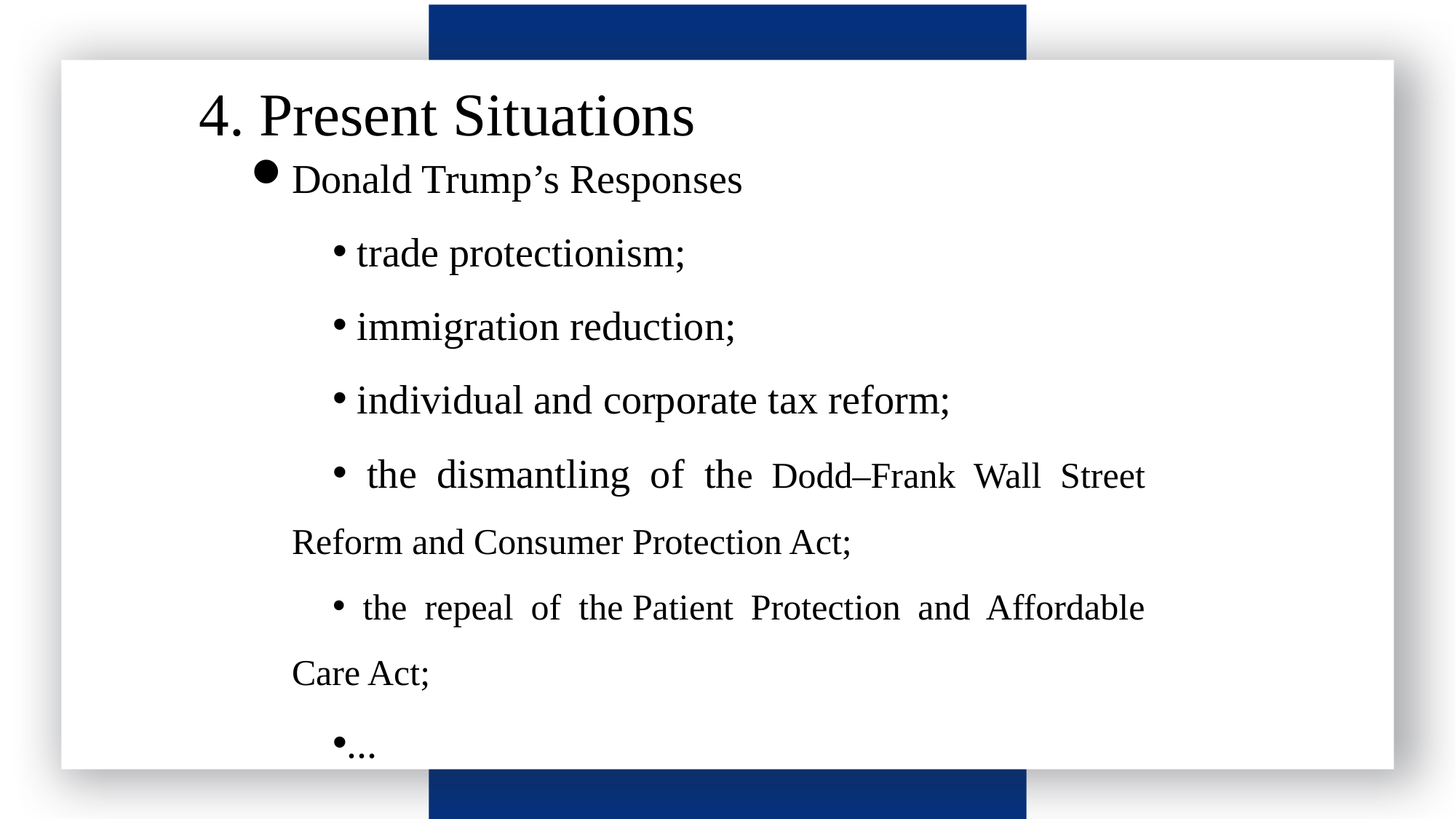

4. Present Situations
Donald Trump’s Responses
 trade protectionism;
 immigration reduction;
 individual and corporate tax reform;
 the dismantling of the Dodd–Frank Wall Street Reform and Consumer Protection Act;
 the repeal of the Patient Protection and Affordable Care Act;
...